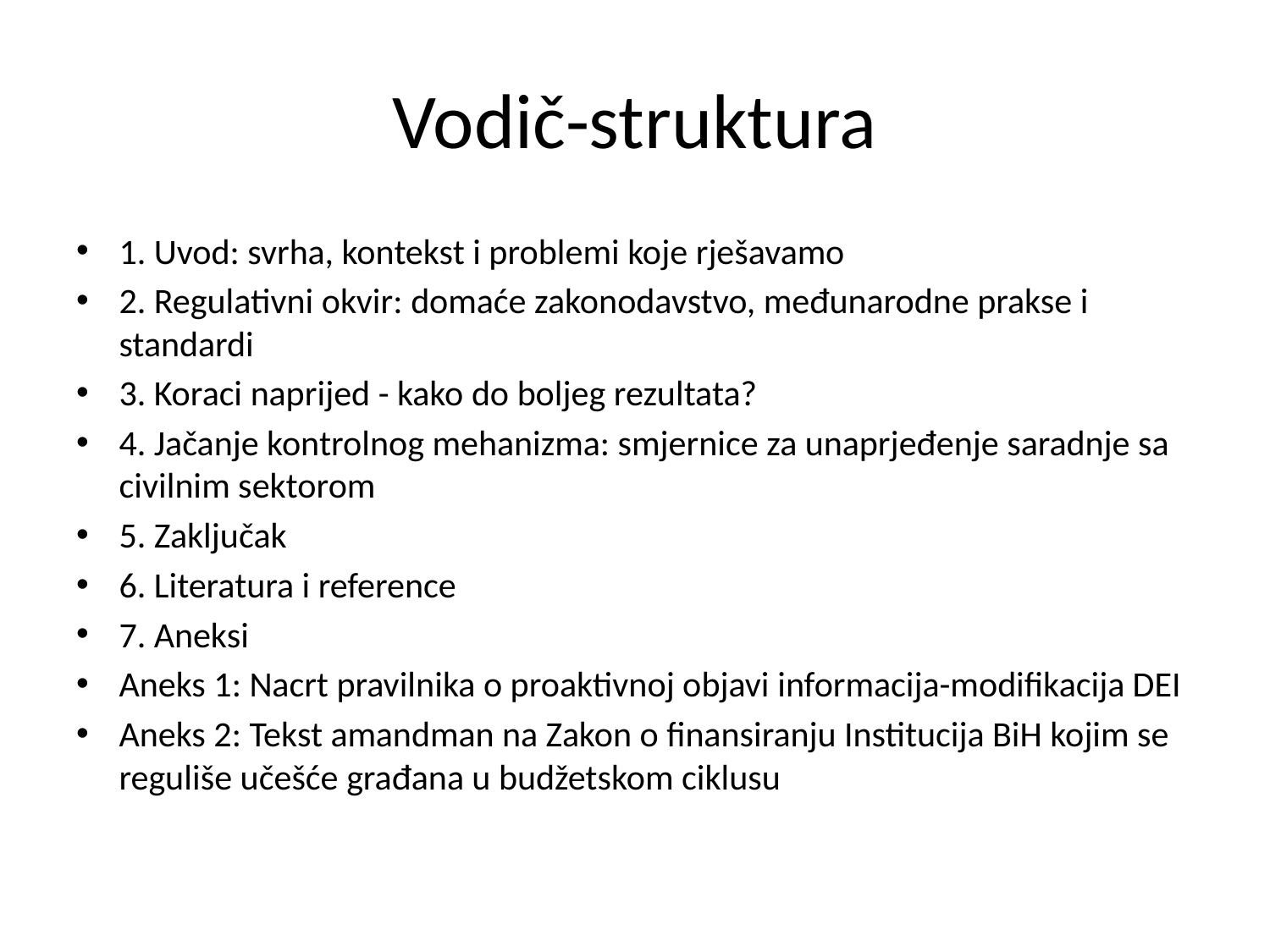

# Vodič-struktura
1. Uvod: svrha, kontekst i problemi koje rješavamo
2. Regulativni okvir: domaće zakonodavstvo, međunarodne prakse i standardi
3. Koraci naprijed - kako do boljeg rezultata?
4. Jačanje kontrolnog mehanizma: smjernice za unaprjeđenje saradnje sa civilnim sektorom
5. Zaključak
6. Literatura i reference
7. Aneksi
Aneks 1: Nacrt pravilnika o proaktivnoj objavi informacija-modifikacija DEI
Aneks 2: Tekst amandman na Zakon o finansiranju Institucija BiH kojim se reguliše učešće građana u budžetskom ciklusu